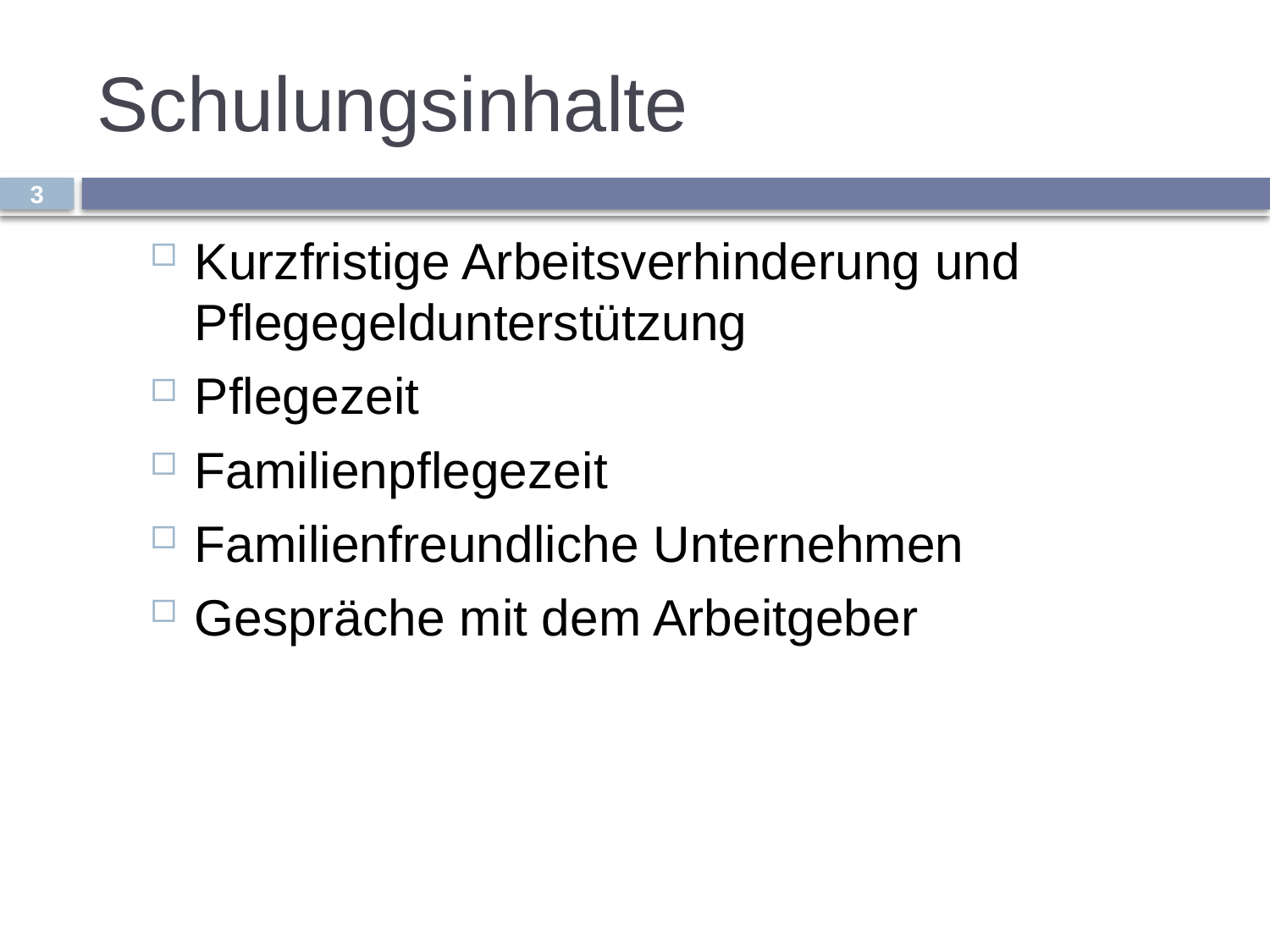

# Schulungsinhalte
3
Kurzfristige Arbeitsverhinderung und Pflegegeldunterstützung
Pflegezeit
Familienpflegezeit
Familienfreundliche Unternehmen
Gespräche mit dem Arbeitgeber